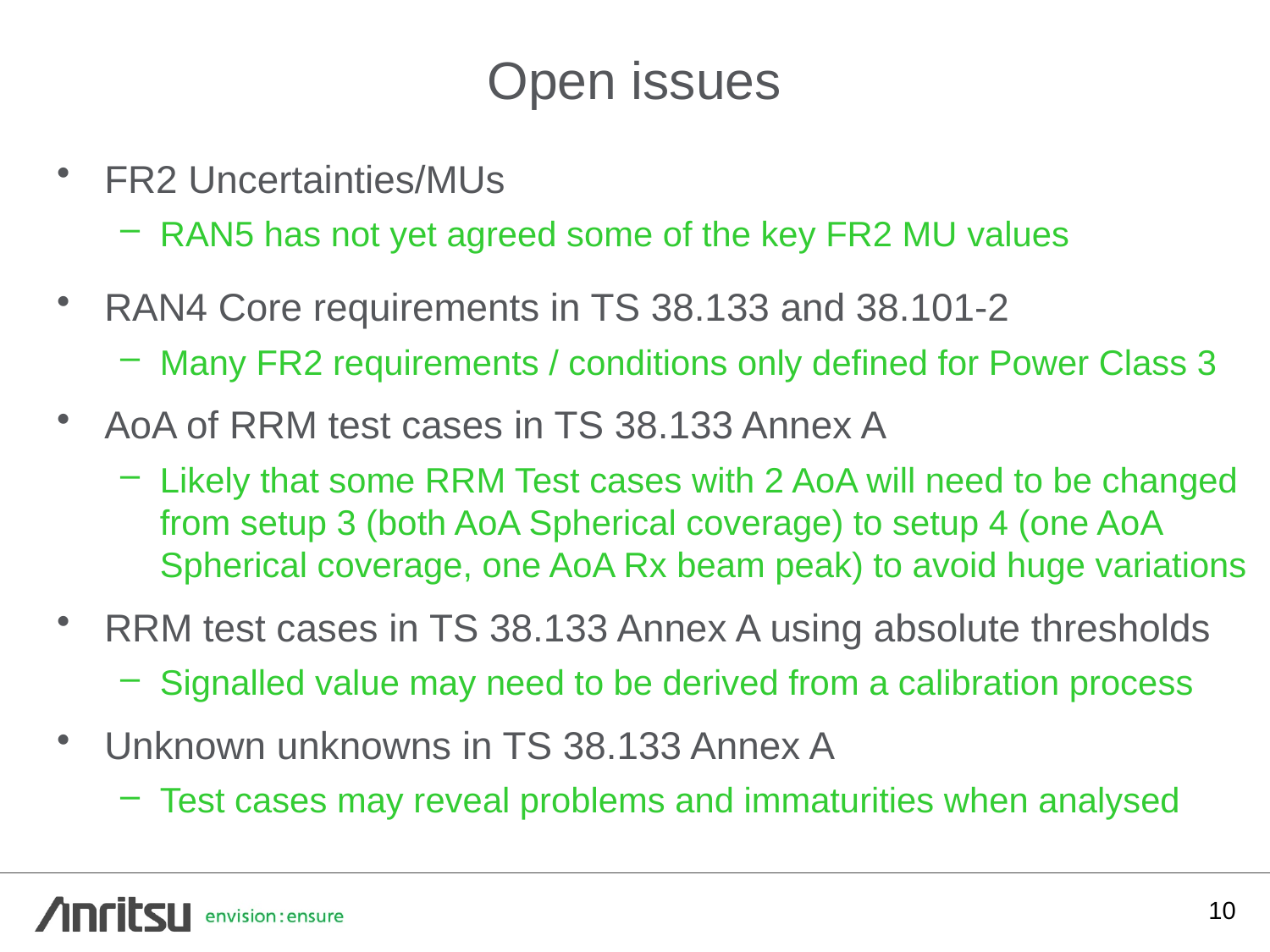

# Open issues
FR2 Uncertainties/MUs
RAN5 has not yet agreed some of the key FR2 MU values
RAN4 Core requirements in TS 38.133 and 38.101-2
Many FR2 requirements / conditions only defined for Power Class 3
AoA of RRM test cases in TS 38.133 Annex A
Likely that some RRM Test cases with 2 AoA will need to be changed from setup 3 (both AoA Spherical coverage) to setup 4 (one AoA Spherical coverage, one AoA Rx beam peak) to avoid huge variations
RRM test cases in TS 38.133 Annex A using absolute thresholds
Signalled value may need to be derived from a calibration process
Unknown unknowns in TS 38.133 Annex A
Test cases may reveal problems and immaturities when analysed
10